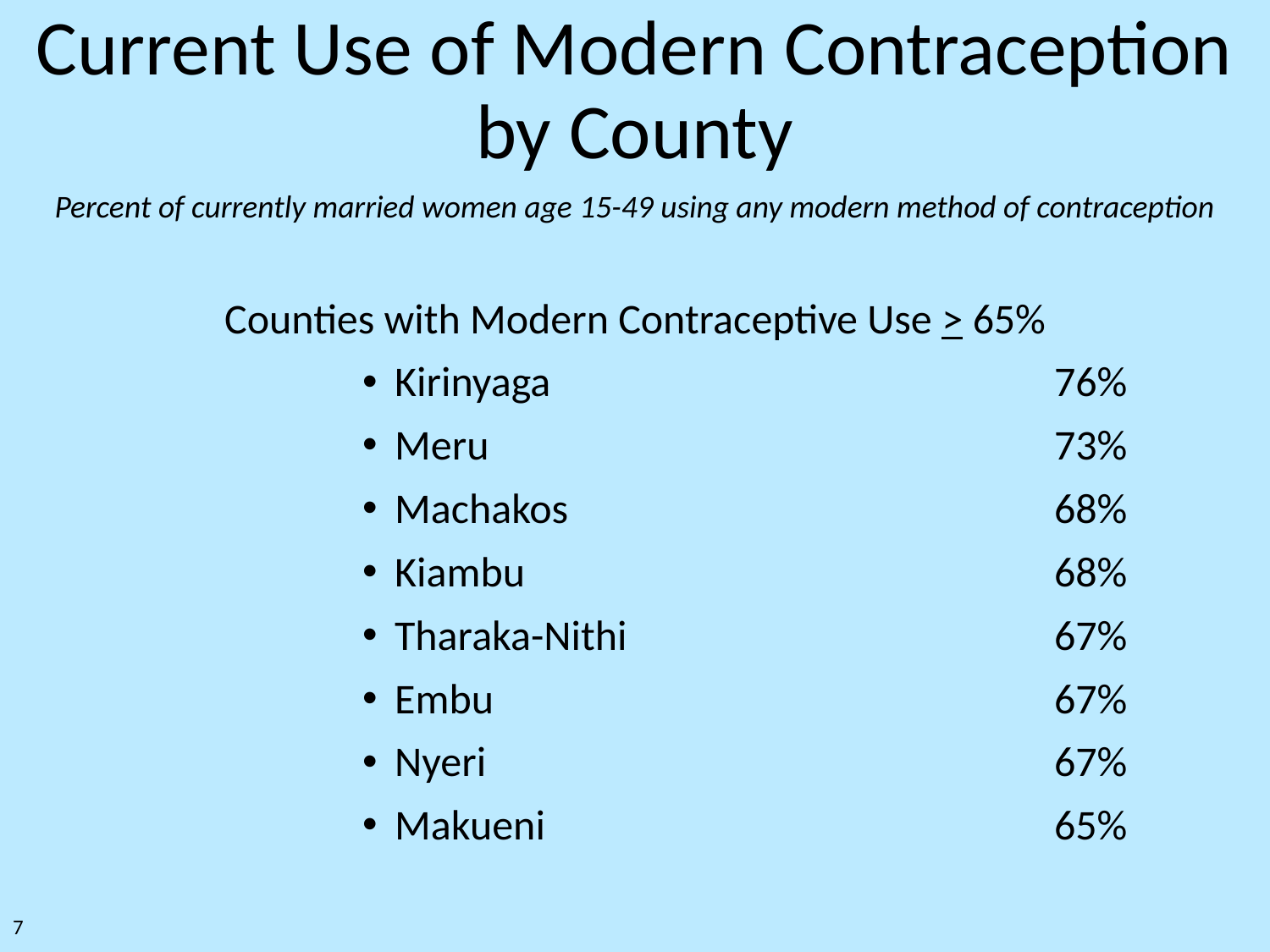

# Current Use of Modern Contraception by County
Percent of currently married women age 15-49 using any modern method of contraception
Counties with Modern Contraceptive Use > 65%
Kirinyaga	76%
Meru	73%
Machakos	68%
Kiambu	68%
Tharaka-Nithi	67%
Embu	67%
Nyeri	67%
Makueni	65%

7